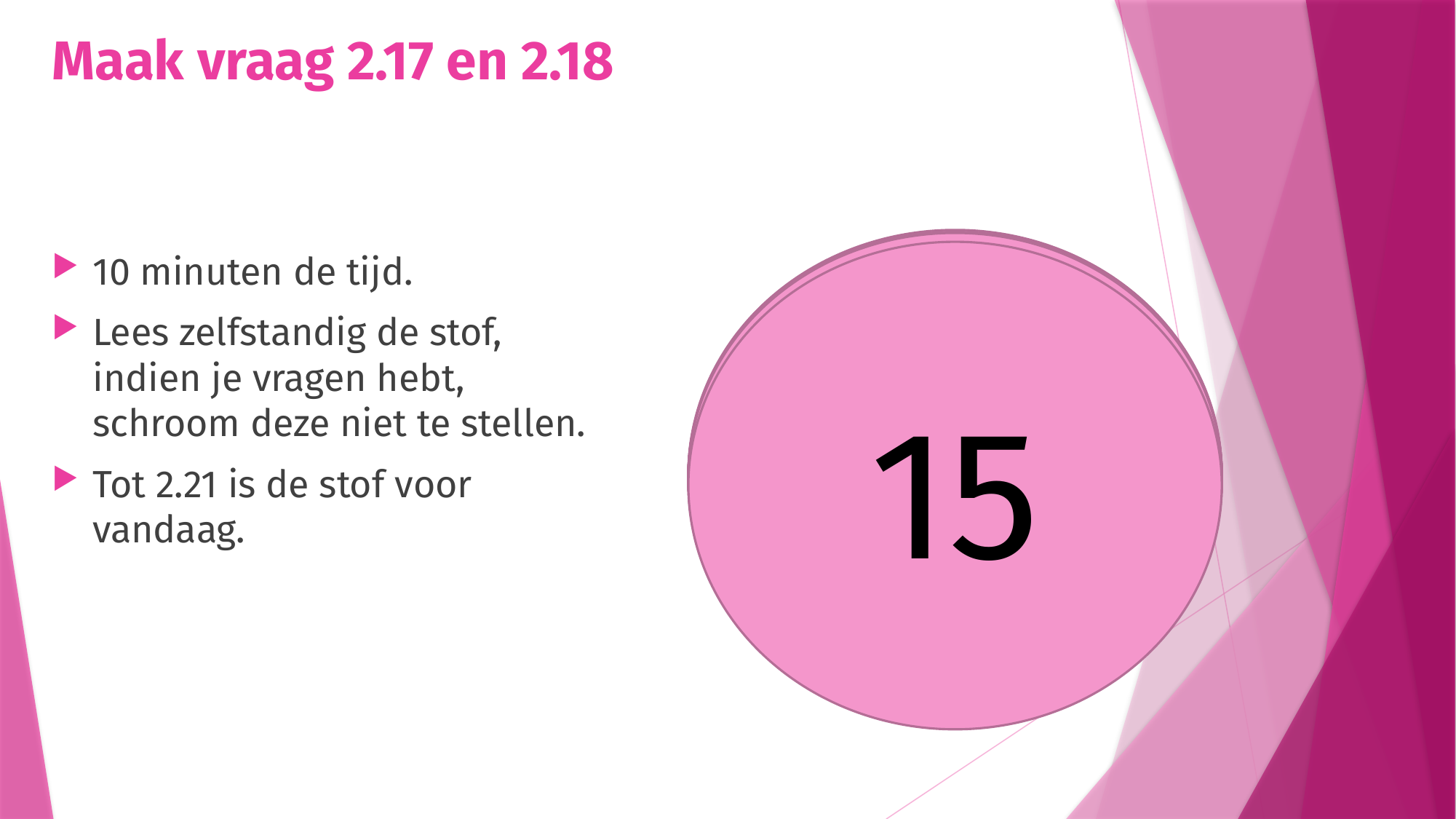

# Maak vraag 2.17 en 2.18
10
11
9
8
14
5
6
7
4
3
1
2
13
12
10 minuten de tijd.
Lees zelfstandig de stof, indien je vragen hebt, schroom deze niet te stellen.
Tot 2.21 is de stof voor vandaag.
15